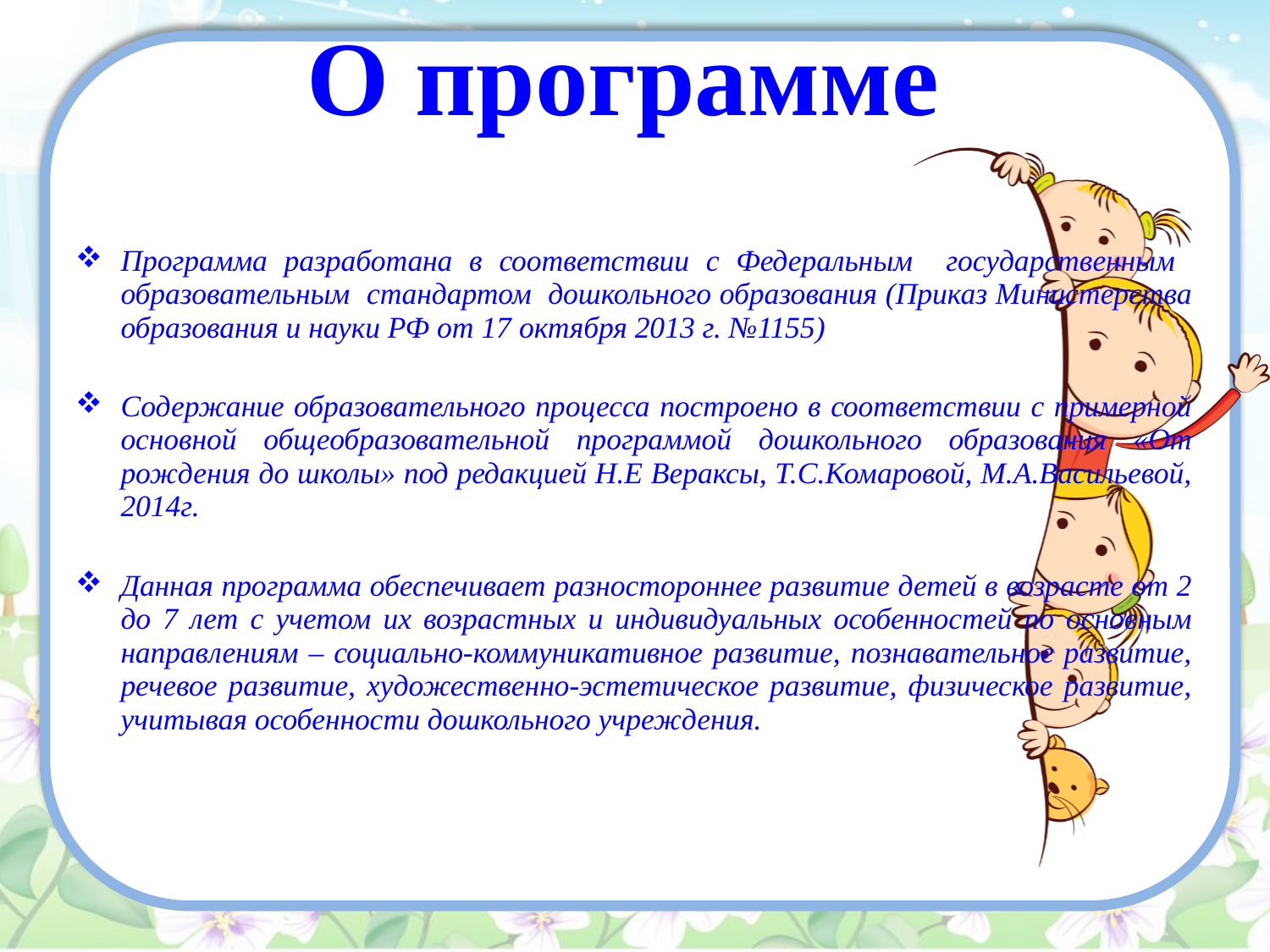

# О программе
Программа разработана в соответствии с Федеральным  государственным  образовательным  стандартом  дошкольного образования (Приказ Министерства образования и науки РФ от 17 октября 2013 г. №1155)

Содержание образовательного процесса построено в соответствии с примерной основной общеобразовательной программой дошкольного образования «От рождения до школы» под редакцией Н.Е Вераксы, Т.С.Комаровой, М.А.Васильевой, 2014г.

Данная программа обеспечивает разностороннее развитие детей в возрасте от 2 до 7 лет с учетом их возрастных и индивидуальных особенностей по основным направлениям – социально-коммуникативное развитие, познавательное развитие, речевое развитие, художественно-эстетическое развитие, физическое развитие, учитывая особенности дошкольного учреждения.